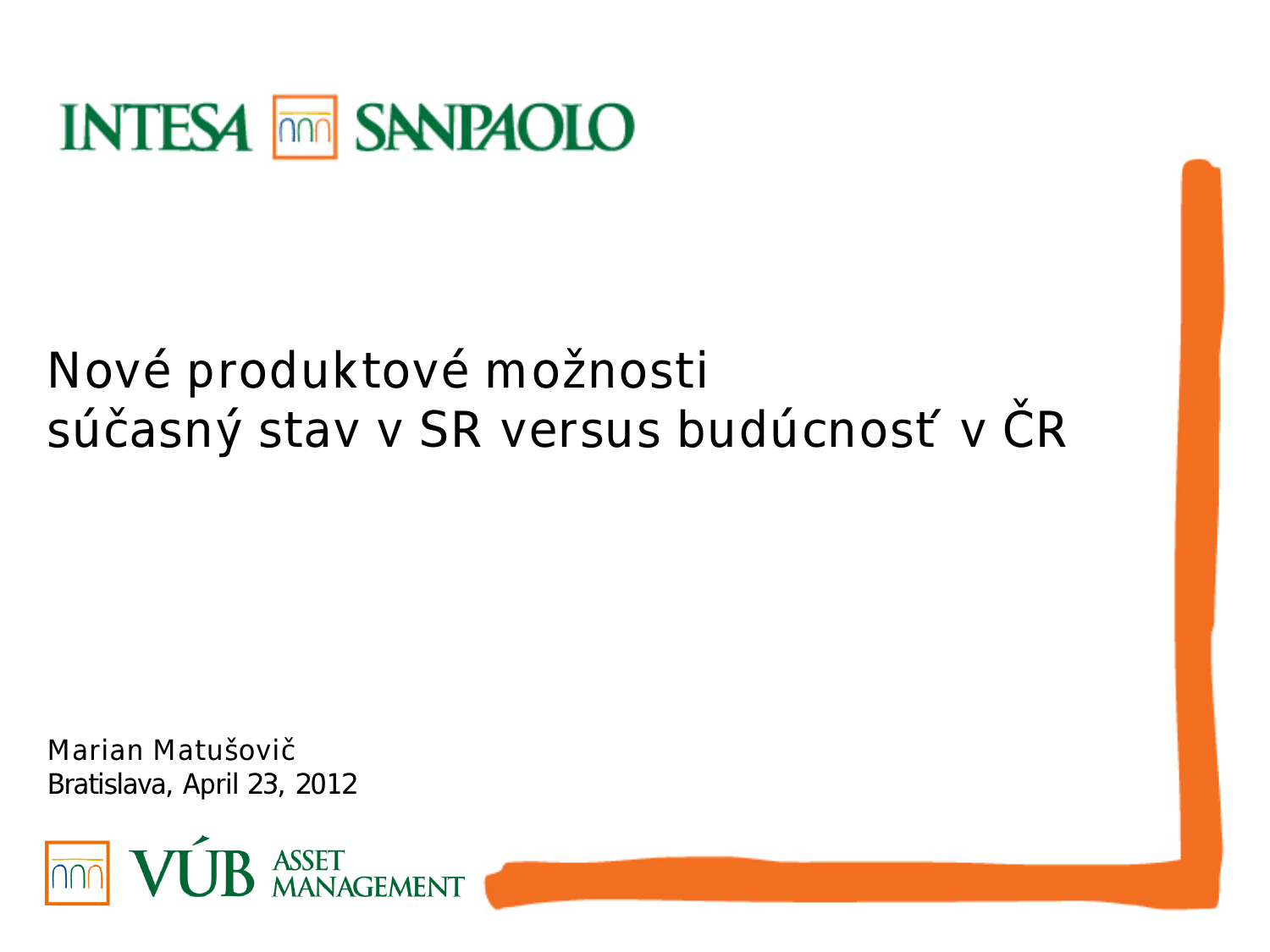

# Nové produktové možnosti súčasný stav v SR versus budúcnosť v ČR
Marian Matušovič
Bratislava, April 23, 2012